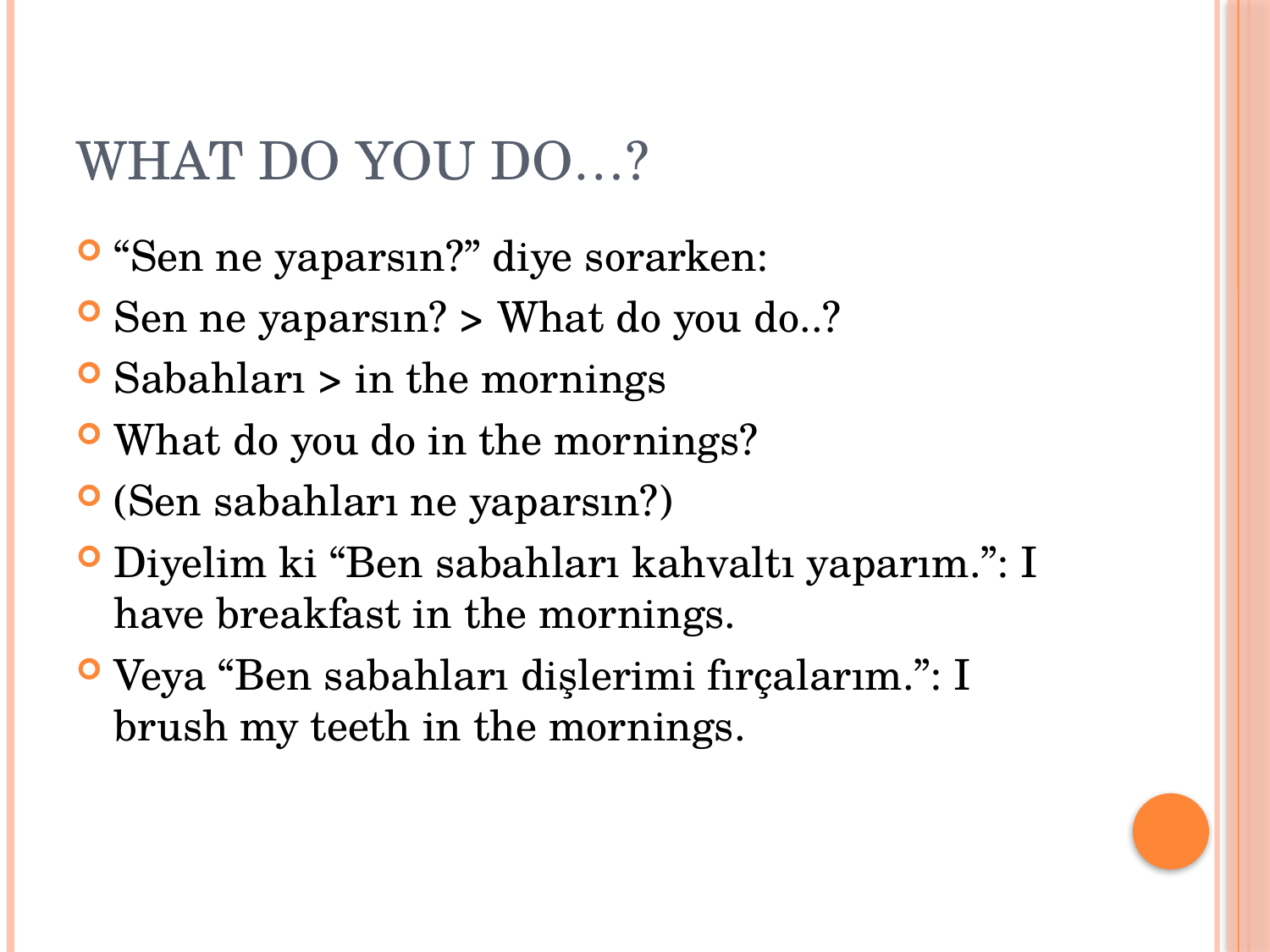

# WHAT DO YOU DO…?
“Sen ne yaparsın?” diye sorarken:
Sen ne yaparsın? > What do you do..?
Sabahları > in the mornings
What do you do in the mornings?
(Sen sabahları ne yaparsın?)
Diyelim ki “Ben sabahları kahvaltı yaparım.”: I have breakfast in the mornings.
Veya “Ben sabahları dişlerimi fırçalarım.”: I brush my teeth in the mornings.